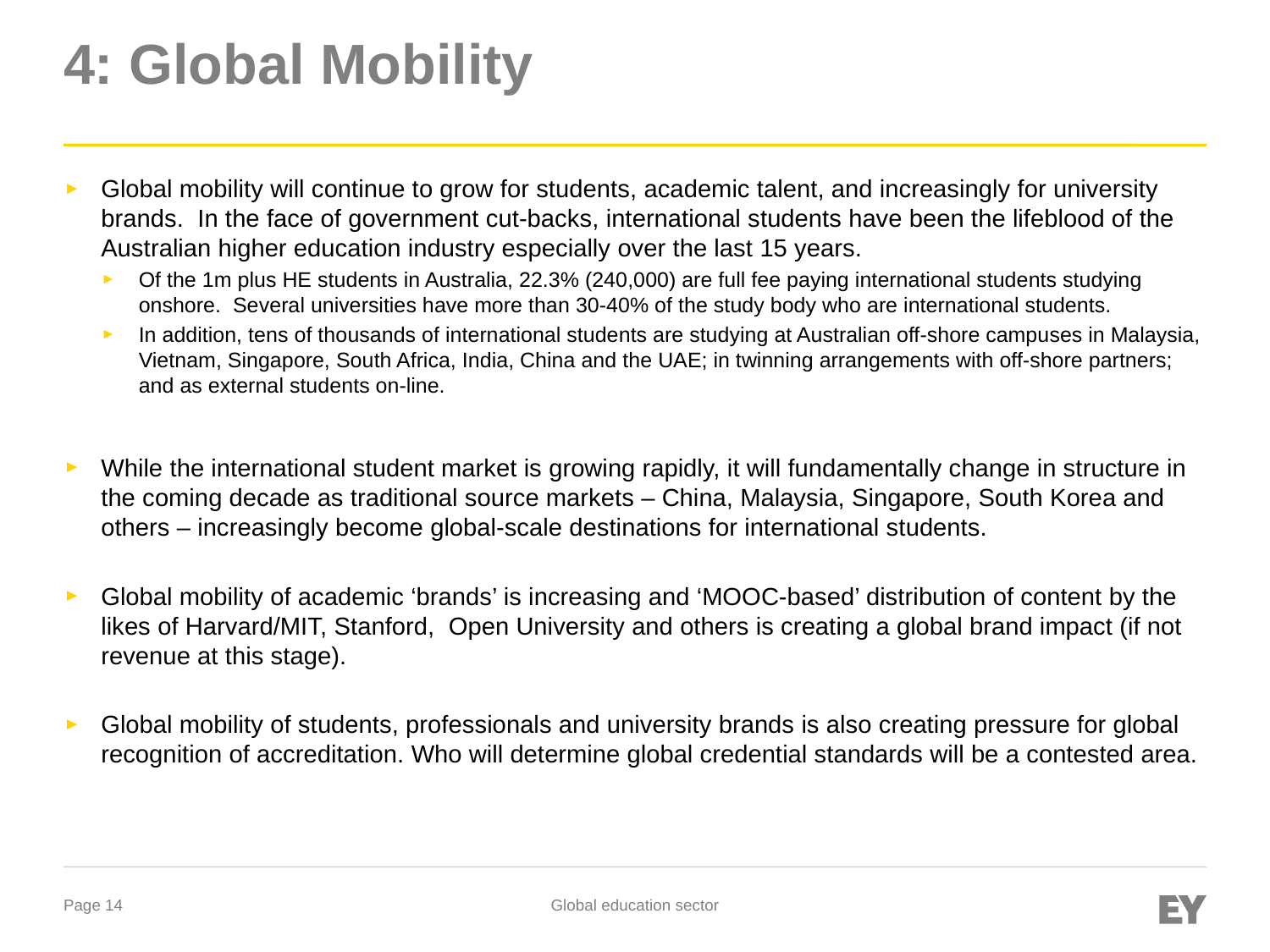

# 4: Global Mobility
Global mobility will continue to grow for students, academic talent, and increasingly for university brands.  In the face of government cut-backs, international students have been the lifeblood of the Australian higher education industry especially over the last 15 years.
Of the 1m plus HE students in Australia, 22.3% (240,000) are full fee paying international students studying onshore.  Several universities have more than 30-40% of the study body who are international students.
In addition, tens of thousands of international students are studying at Australian off-shore campuses in Malaysia, Vietnam, Singapore, South Africa, India, China and the UAE; in twinning arrangements with off-shore partners; and as external students on-line.

While the international student market is growing rapidly, it will fundamentally change in structure in the coming decade as traditional source markets – China, Malaysia, Singapore, South Korea and others – increasingly become global-scale destinations for international students.

Global mobility of academic ‘brands’ is increasing and ‘MOOC-based’ distribution of content by the likes of Harvard/MIT, Stanford,  Open University and others is creating a global brand impact (if not revenue at this stage).

Global mobility of students, professionals and university brands is also creating pressure for global recognition of accreditation. Who will determine global credential standards will be a contested area.